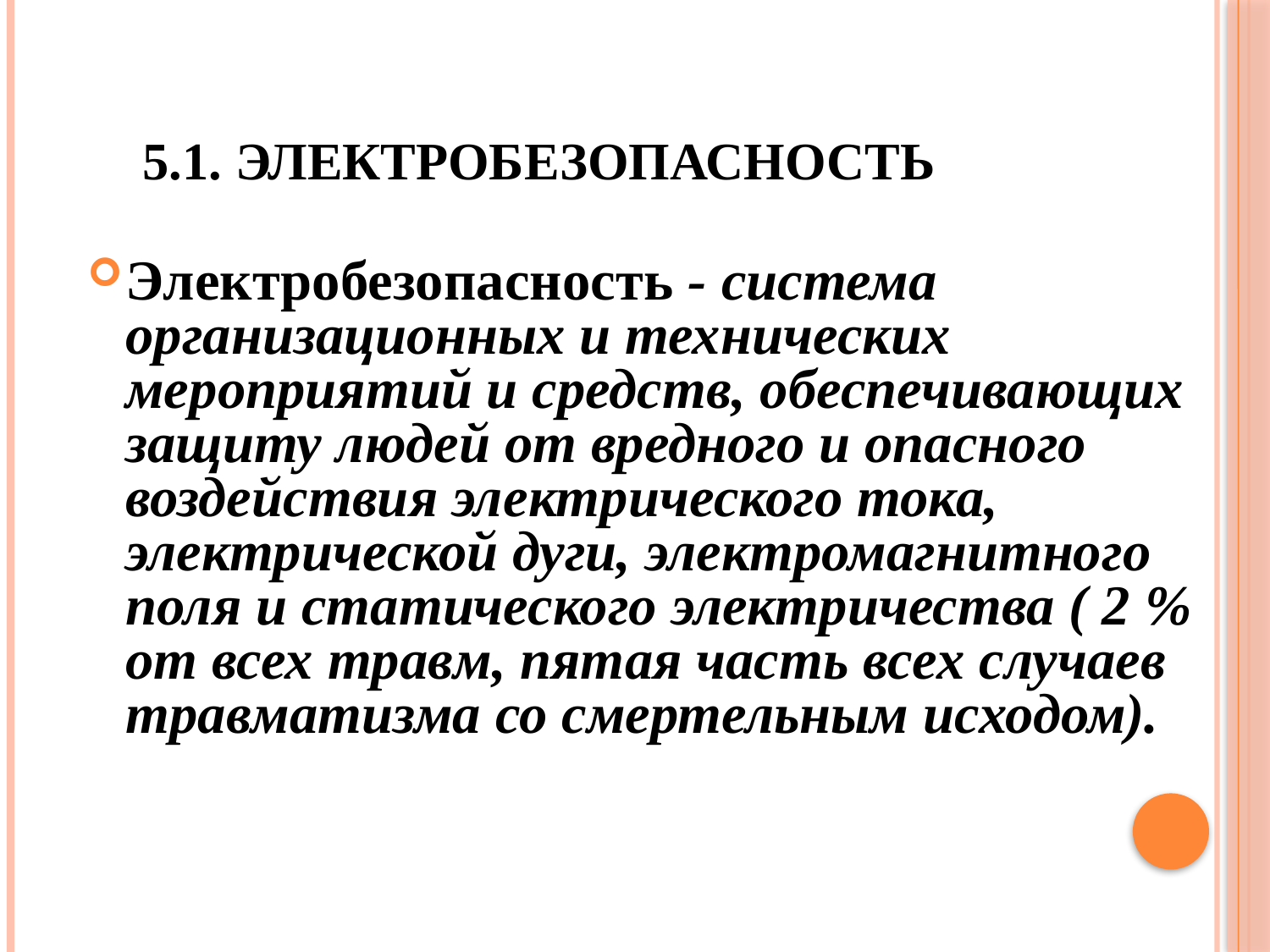

# 5.1. Электробезопасность

Электробезопасность - система организационных и технических мероприятий и средств, обеспечивающих защиту людей от вредного и опасного воздействия электрического тока, электрической дуги, электромагнитного поля и статического электричества ( 2 % от всех травм, пятая часть всех случаев травматизма со смертельным исходом).